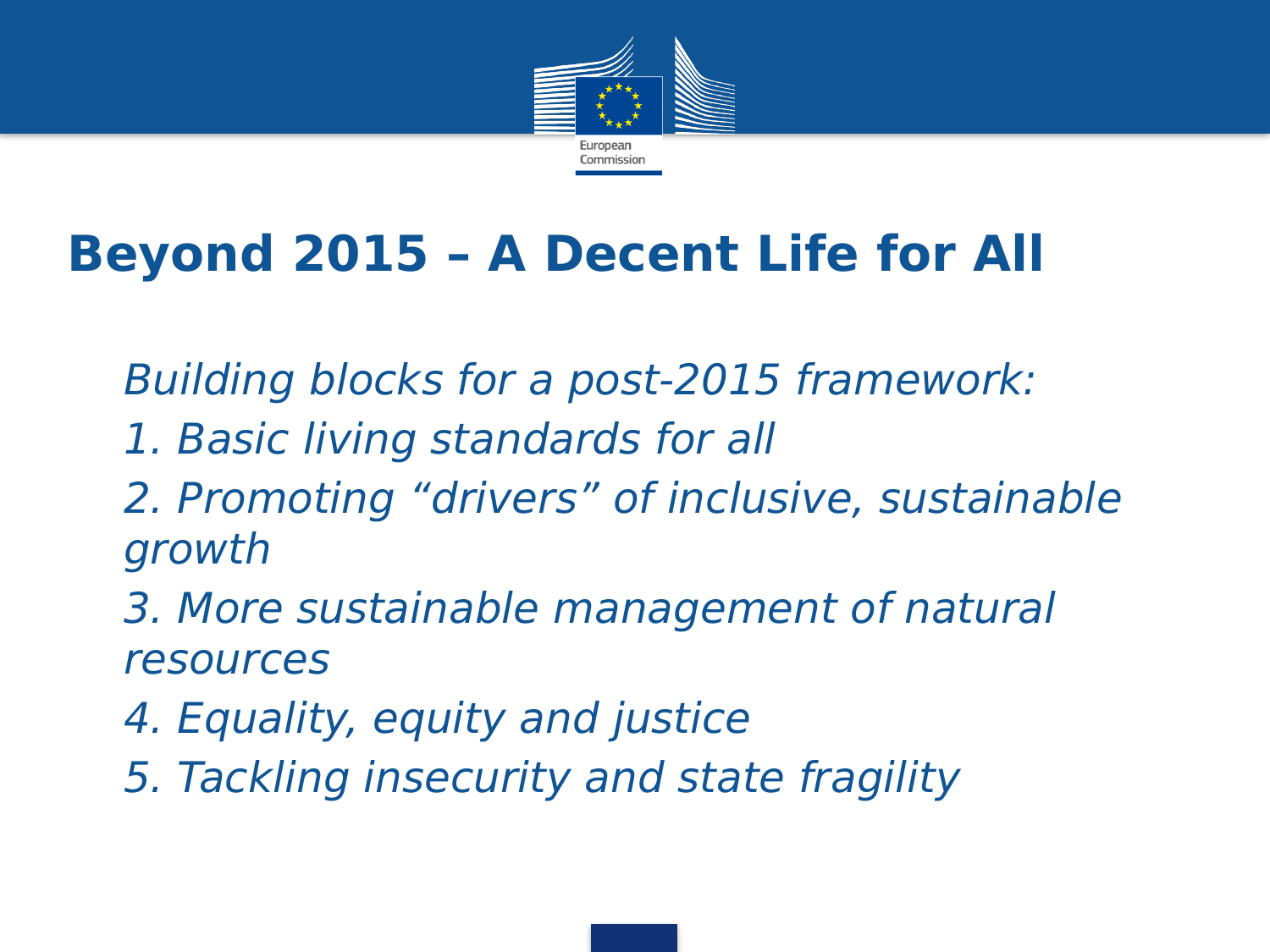

# Beyond 2015 – A Decent Life for All
Building blocks for a post-2015 framework:
1. Basic living standards for all
2. Promoting “drivers” of inclusive, sustainable growth
3. More sustainable management of natural resources
4. Equality, equity and justice
5. Tackling insecurity and state fragility